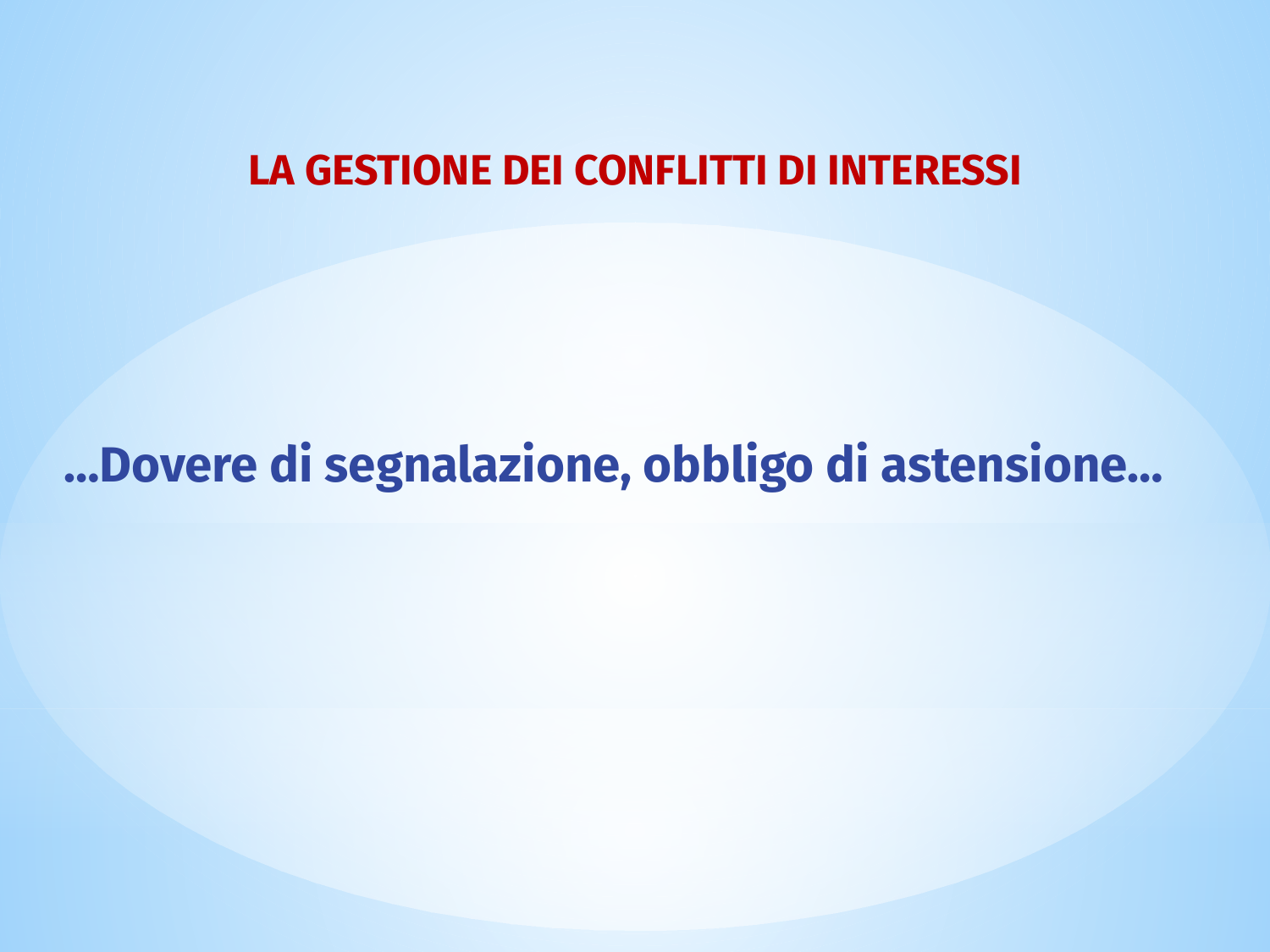

# LA GESTIONE DEI CONFLITTI DI INTERESSI
…Dovere di segnalazione, obbligo di astensione…